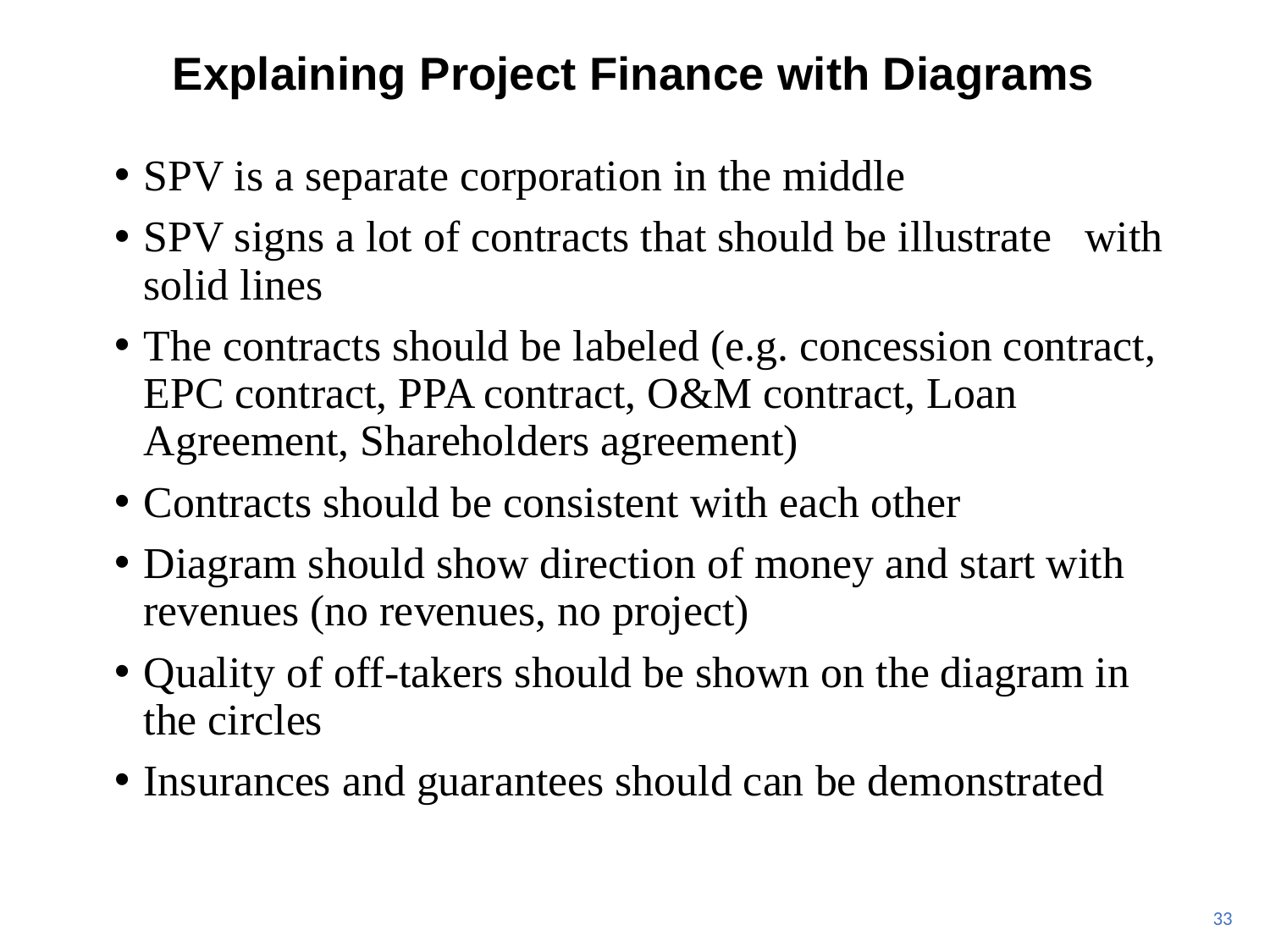

# Explaining Project Finance with Diagrams
SPV is a separate corporation in the middle
SPV signs a lot of contracts that should be illustrate   with solid lines
The contracts should be labeled (e.g. concession contract, EPC contract, PPA contract, O&M contract, Loan Agreement, Shareholders agreement)
Contracts should be consistent with each other
Diagram should show direction of money and start with revenues (no revenues, no project)
Quality of off-takers should be shown on the diagram in the circles
Insurances and guarantees should can be demonstrated
33